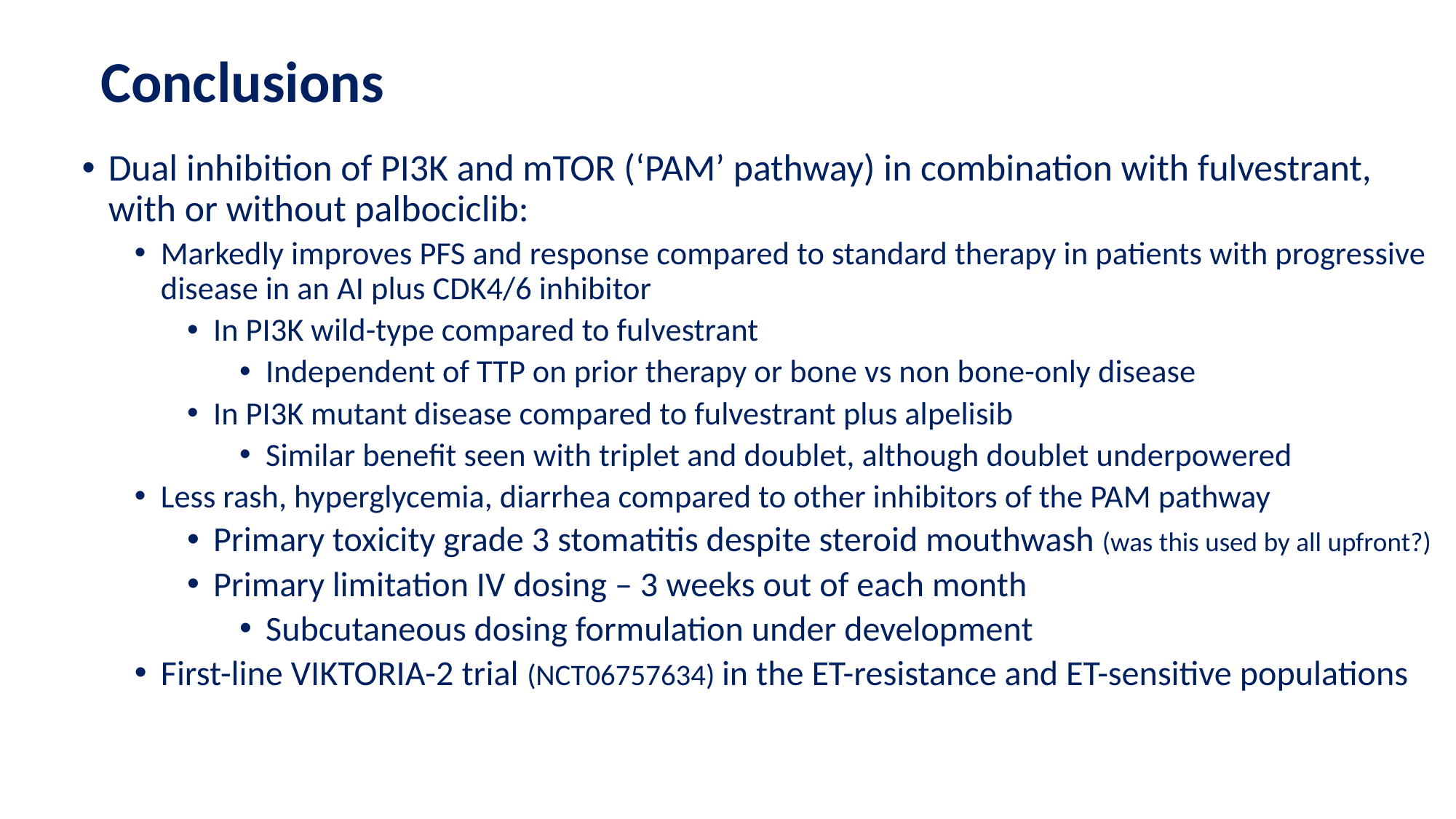

# Conclusions
Dual inhibition of PI3K and mTOR (‘PAM’ pathway) in combination with fulvestrant, with or without palbociclib:
Markedly improves PFS and response compared to standard therapy in patients with progressive disease in an AI plus CDK4/6 inhibitor
In PI3K wild-type compared to fulvestrant
Independent of TTP on prior therapy or bone vs non bone-only disease
In PI3K mutant disease compared to fulvestrant plus alpelisib
Similar benefit seen with triplet and doublet, although doublet underpowered
Less rash, hyperglycemia, diarrhea compared to other inhibitors of the PAM pathway
Primary toxicity grade 3 stomatitis despite steroid mouthwash (was this used by all upfront?)
Primary limitation IV dosing – 3 weeks out of each month
Subcutaneous dosing formulation under development
First-line VIKTORIA-2 trial (NCT06757634) in the ET-resistance and ET-sensitive populations